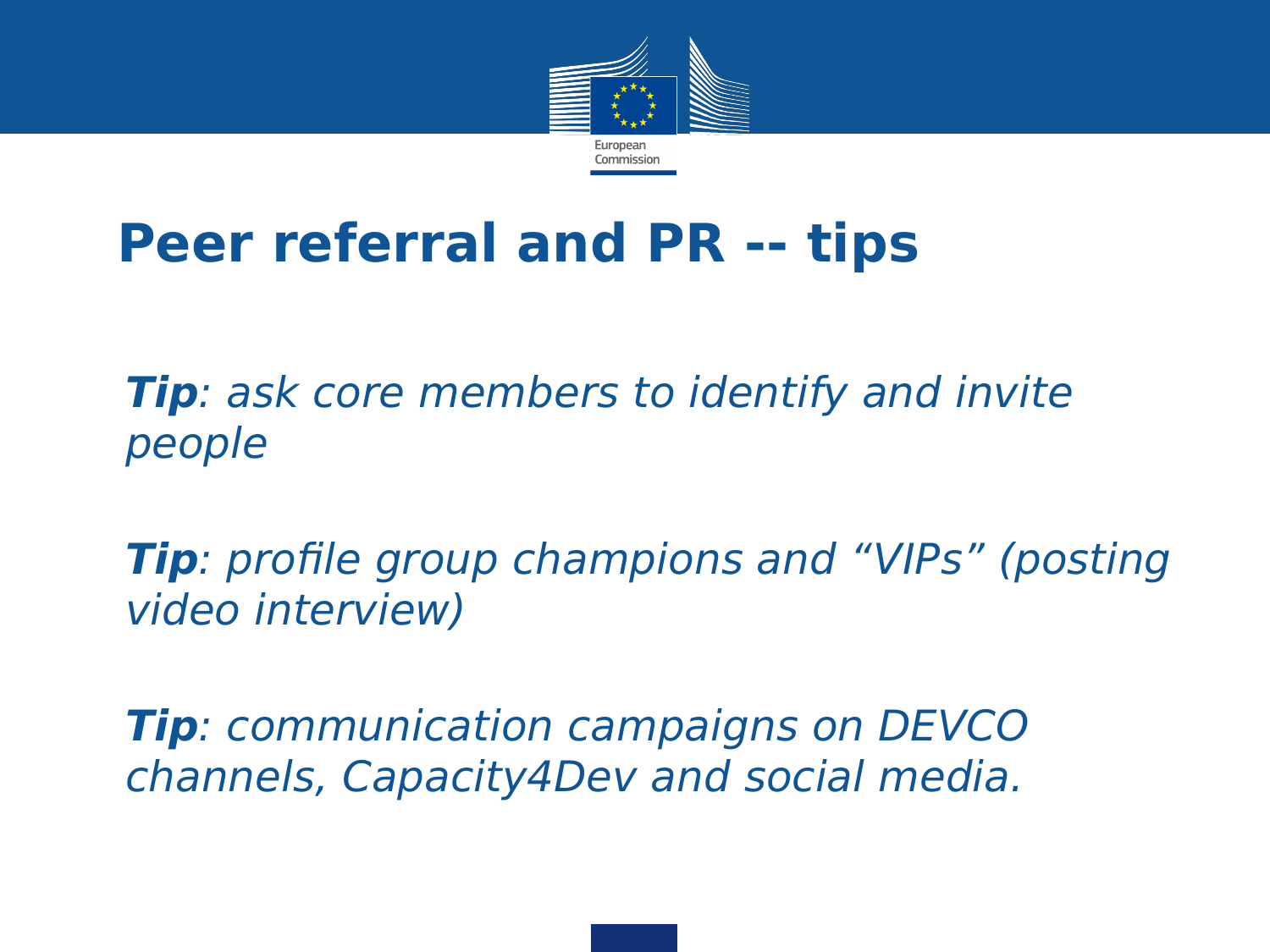

# Peer referral and PR -- tips
Tip: ask core members to identify and invite people

Tip: profile group champions and “VIPs” (posting video interview)

Tip: communication campaigns on DEVCO channels, Capacity4Dev and social media.

EEAS (CC BY-NC-ND 2.0)